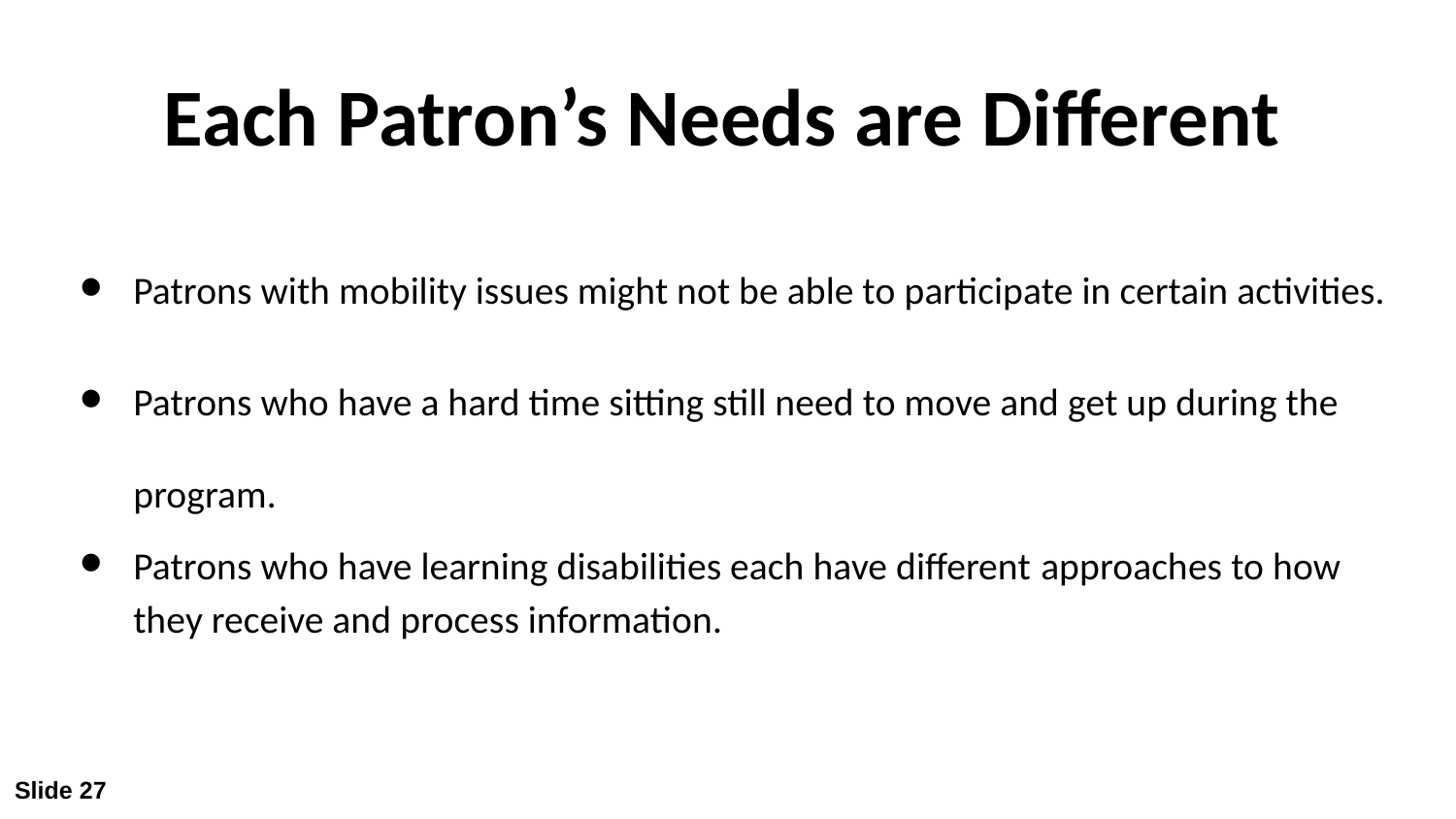

# Each Patron’s Needs are Different
Patrons with mobility issues might not be able to participate in certain activities.
Patrons who have a hard time sitting still need to move and get up during the program.
Patrons who have learning disabilities each have different approaches to how they receive and process information.
Slide 27